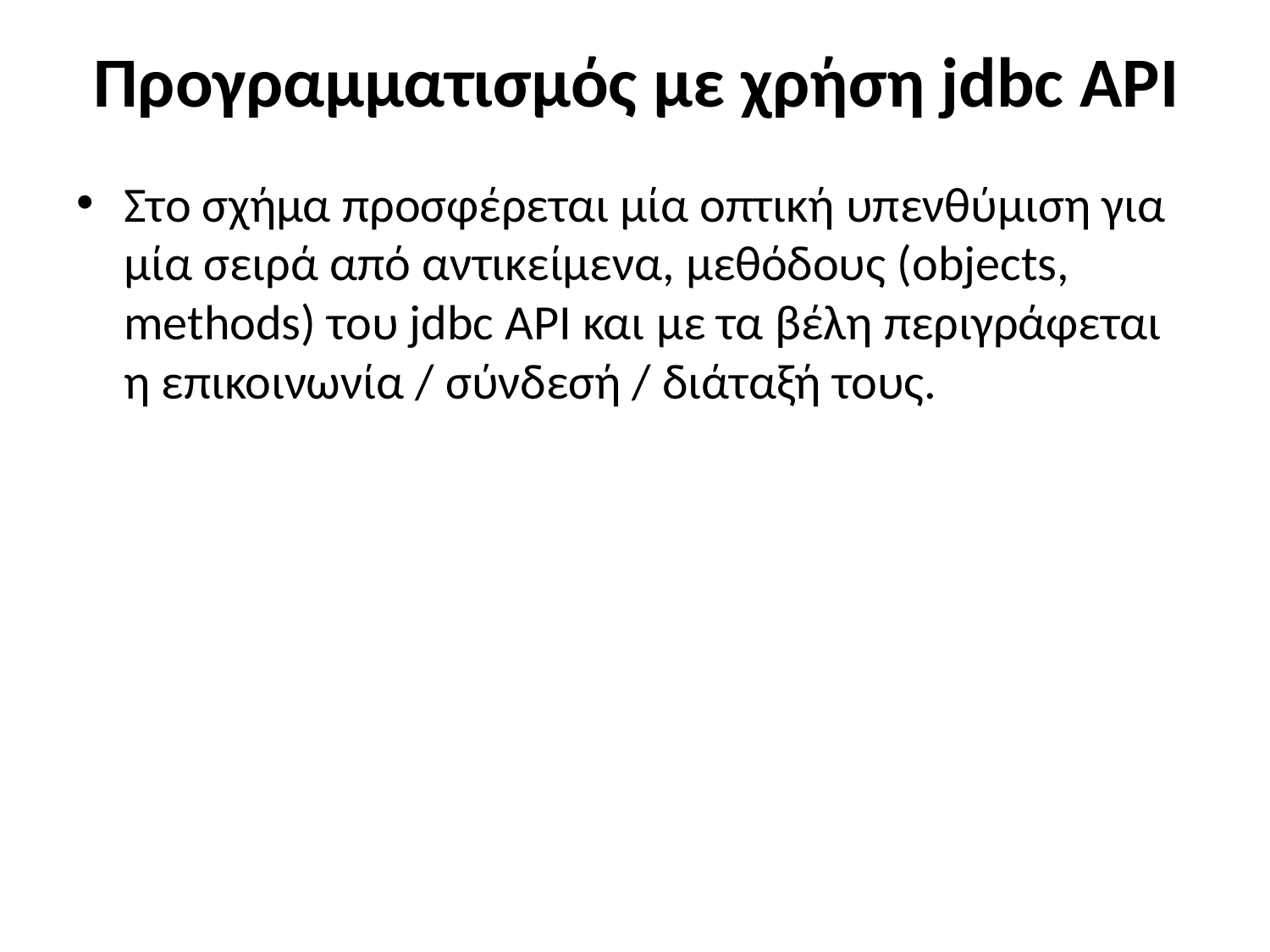

# Προγραμματισμός με χρήση jdbc API
Στο σχήμα προσφέρεται μία οπτική υπενθύμιση για μία σειρά από αντικείμενα, μεθόδους (objects, methods) του jdbc API και με τα βέλη περιγράφεται η επικοινωνία / σύνδεσή / διάταξή τους.